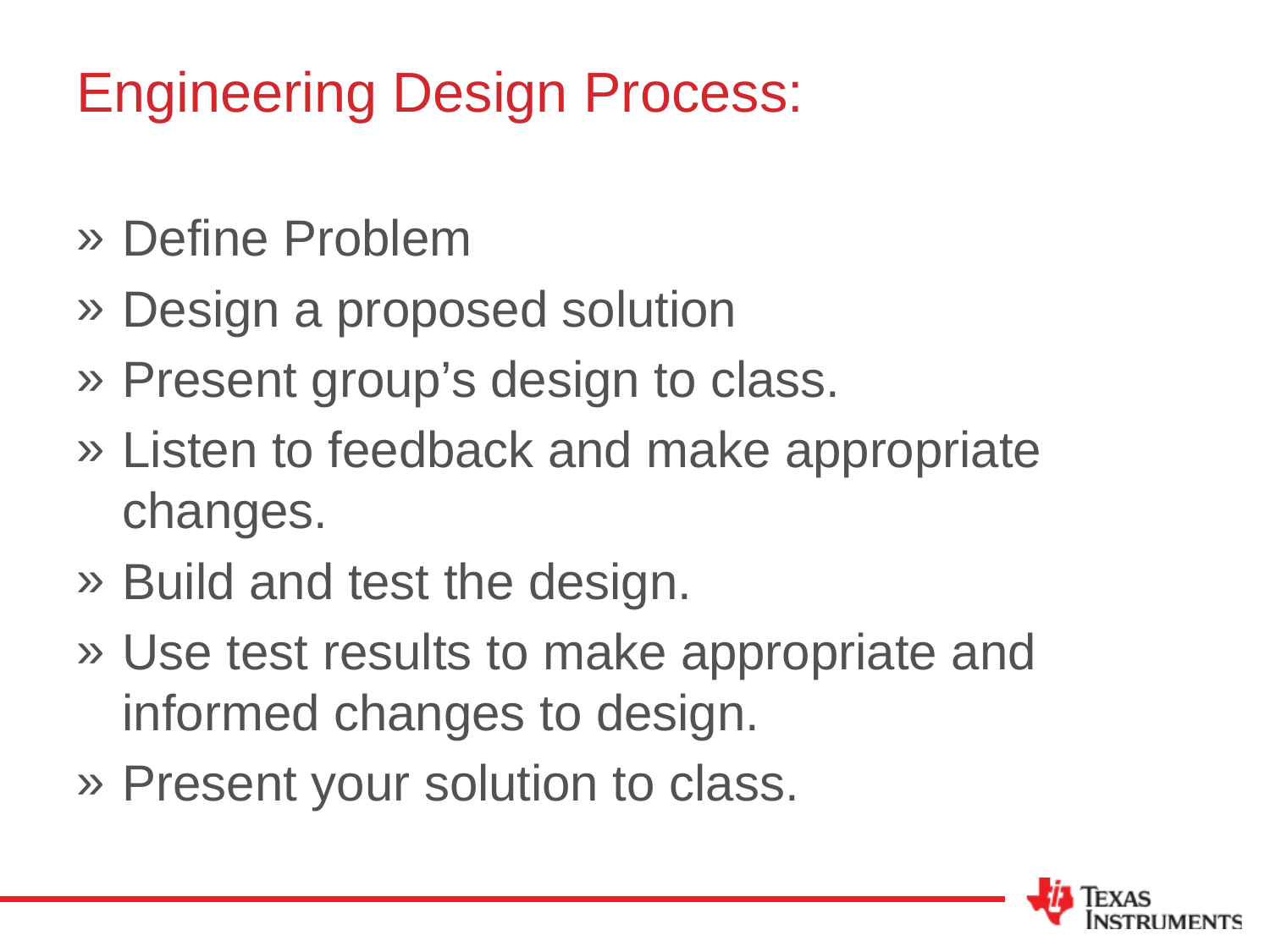

# Engineering Design Process:
Define Problem
Design a proposed solution
Present group’s design to class.
Listen to feedback and make appropriate changes.
Build and test the design.
Use test results to make appropriate and informed changes to design.
Present your solution to class.